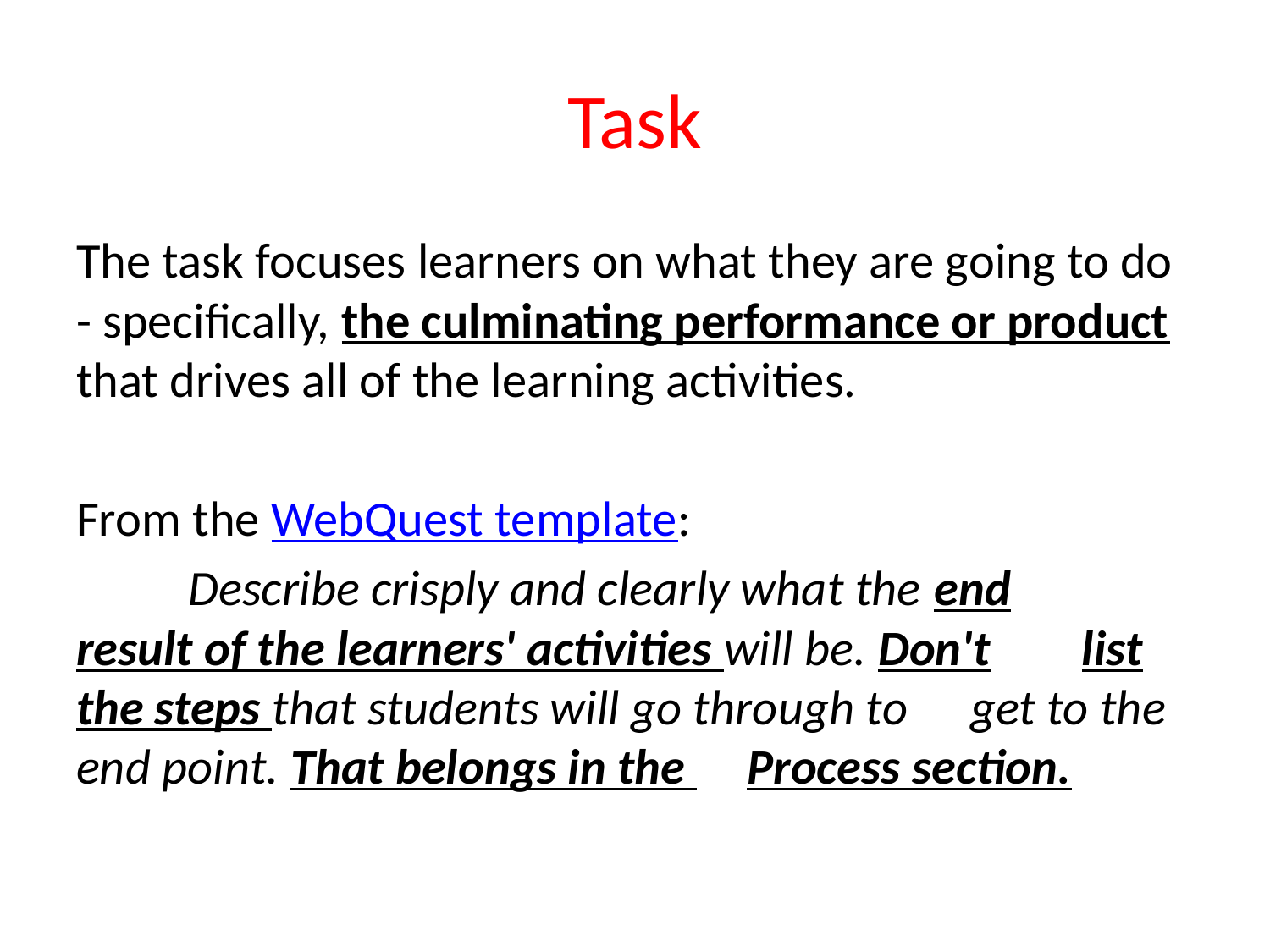

# Task
The task focuses learners on what they are going to do - specifically, the culminating performance or product that drives all of the learning activities.

From the WebQuest template:
	Describe crisply and clearly what the end 	result of the learners' activities will be. Don't 	list the steps that students will go through to 	get to the end point. That belongs in the 	Process section.